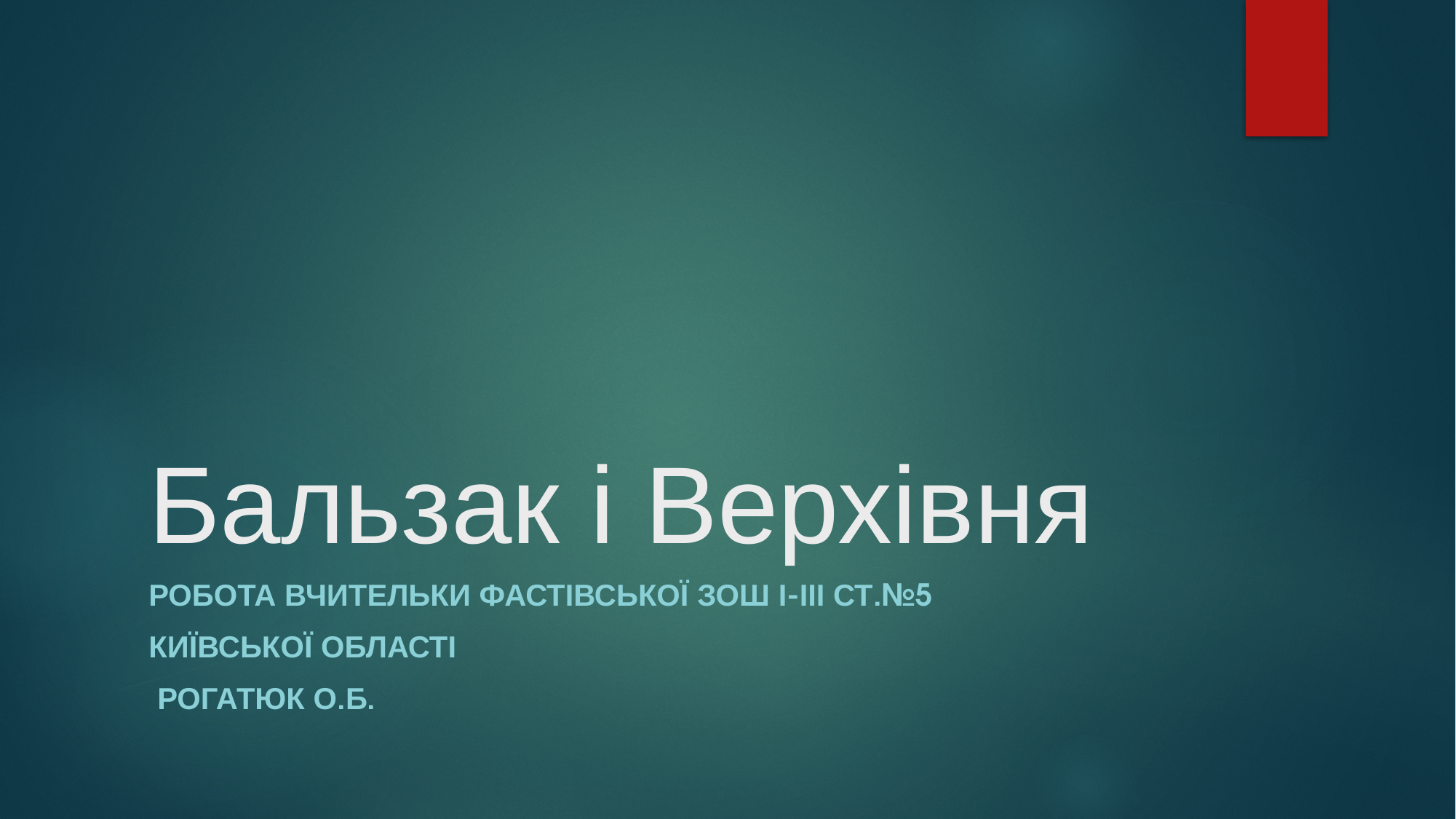

# Бальзак і Верхівня
Робота вчительки Фастівської ЗОШ І-ІІІ ст.№5
Київської області
 Рогатюк О.Б.